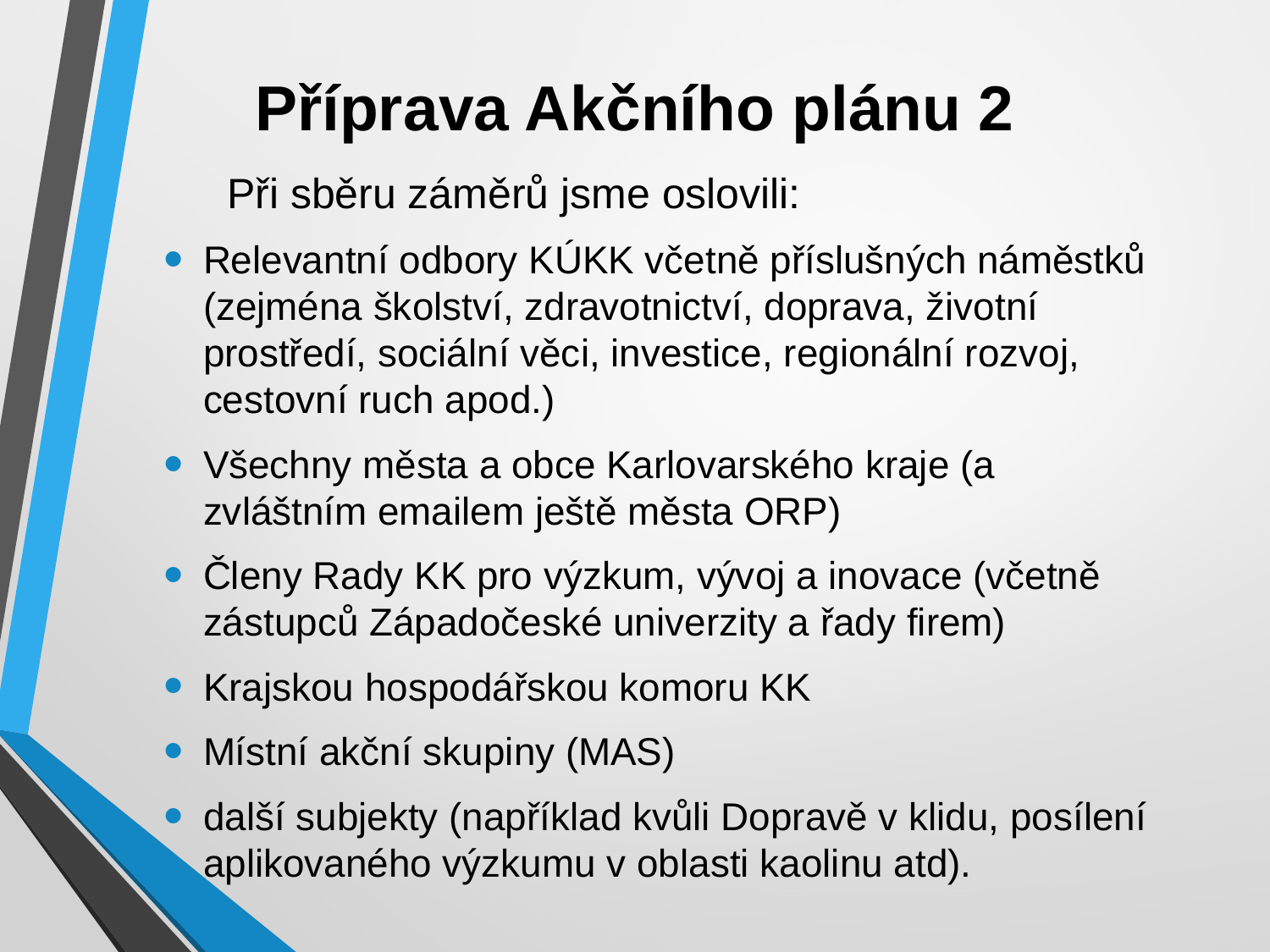

# Příprava Akčního plánu 2
	Při sběru záměrů jsme oslovili:
Relevantní odbory KÚKK včetně příslušných náměstků (zejména školství, zdravotnictví, doprava, životní prostředí, sociální věci, investice, regionální rozvoj, cestovní ruch apod.)
Všechny města a obce Karlovarského kraje (a zvláštním emailem ještě města ORP)
Členy Rady KK pro výzkum, vývoj a inovace (včetně zástupců Západočeské univerzity a řady firem)
Krajskou hospodářskou komoru KK
Místní akční skupiny (MAS)
další subjekty (například kvůli Dopravě v klidu, posílení  aplikovaného výzkumu v oblasti kaolinu atd).